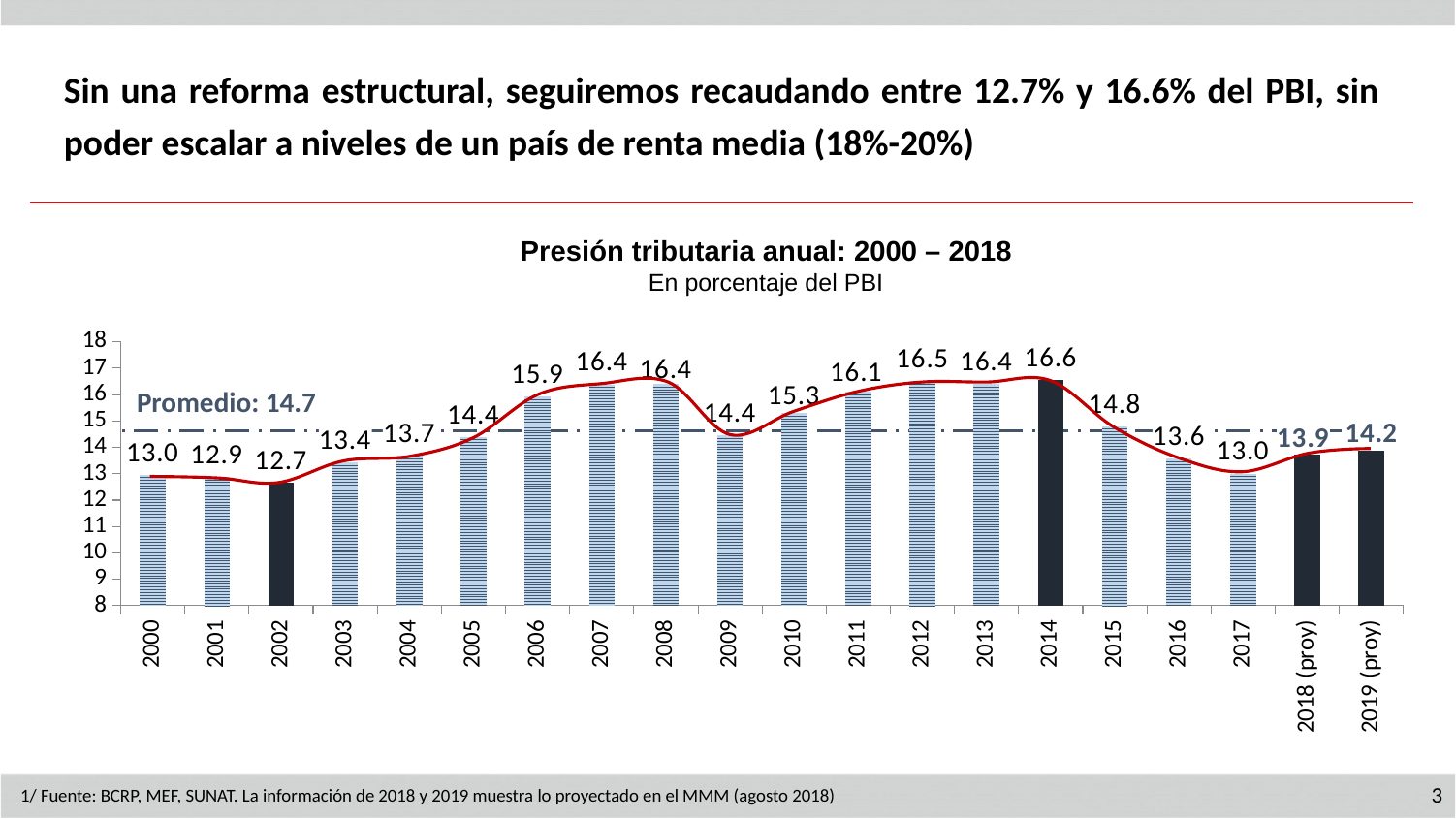

Sin una reforma estructural, seguiremos recaudando entre 12.7% y 16.6% del PBI, sin poder escalar a niveles de un país de renta media (18%-20%)
Presión tributaria anual: 2000 – 2018
En porcentaje del PBI

### Chart

| Category | Presión tributaria (PT) anual |
|---|---|
| 2000 | 12.964680027245876 |
| 2001 | 12.882949720280893 |
| 2002 | 12.653635130843277 |
| 2003 | 13.426711135867187 |
| 2004 | 13.680781602519469 |
| 2005 | 14.395331688212515 |
| 2006 | 15.923273208742831 |
| 2007 | 16.38477805359774 |
| 2008 | 16.401672777220742 |
| 2009 | 14.448174225712682 |
| 2010 | 15.3 |
| 2011 | 16.1 |
| 2012 | 16.5 |
| 2013 | 16.4 |
| 2014 | 16.550645233000488 |
| 2015 | 14.8 |
| 2016 | 13.565828852023643 |
| 2017 | 13.0 |
| 2018 (proy) | 13.9 |
| 2019 (proy) | 14.2 |
Promedio: 14.7

3
1/ Fuente: BCRP, MEF, SUNAT. La información de 2018 y 2019 muestra lo proyectado en el MMM (agosto 2018)